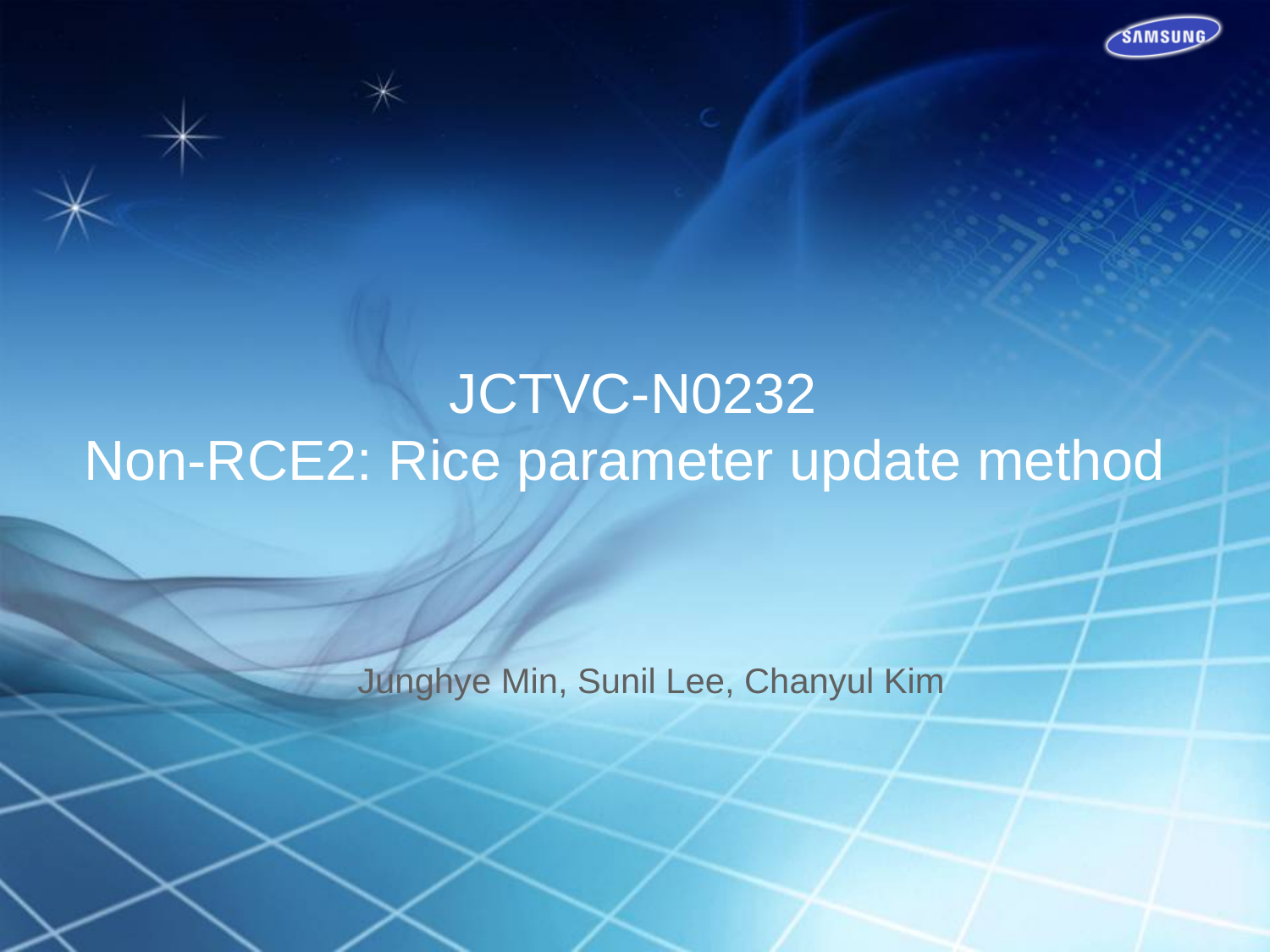

JCTVC-N0232
Non-RCE2: Rice parameter update method
Junghye Min, Sunil Lee, Chanyul Kim